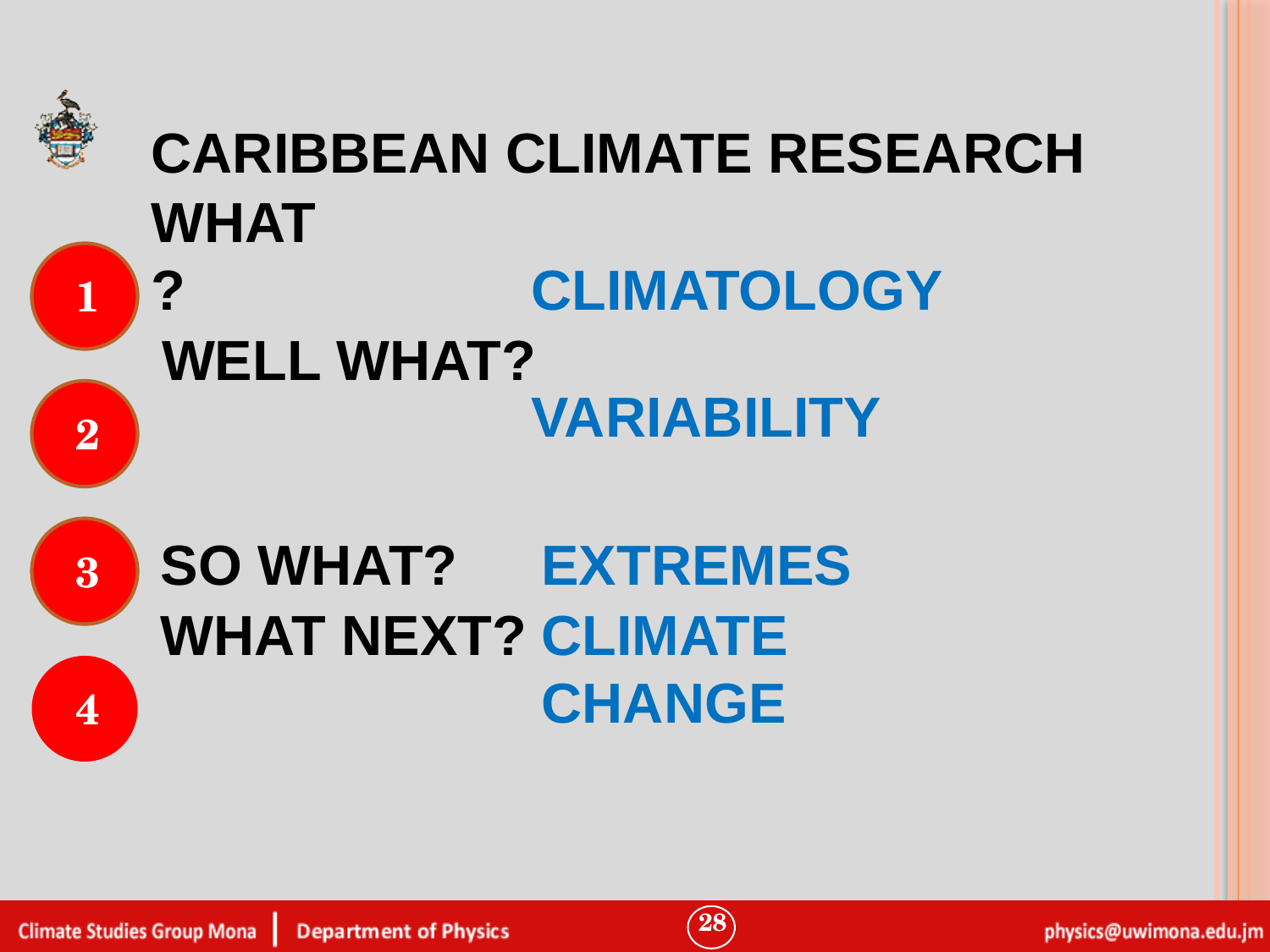

Caribbean Climate Research
# What?
Climatology

1
Variability
Well What?

2
So What?
Extremes

3
What Next?
Climate Change

4
28